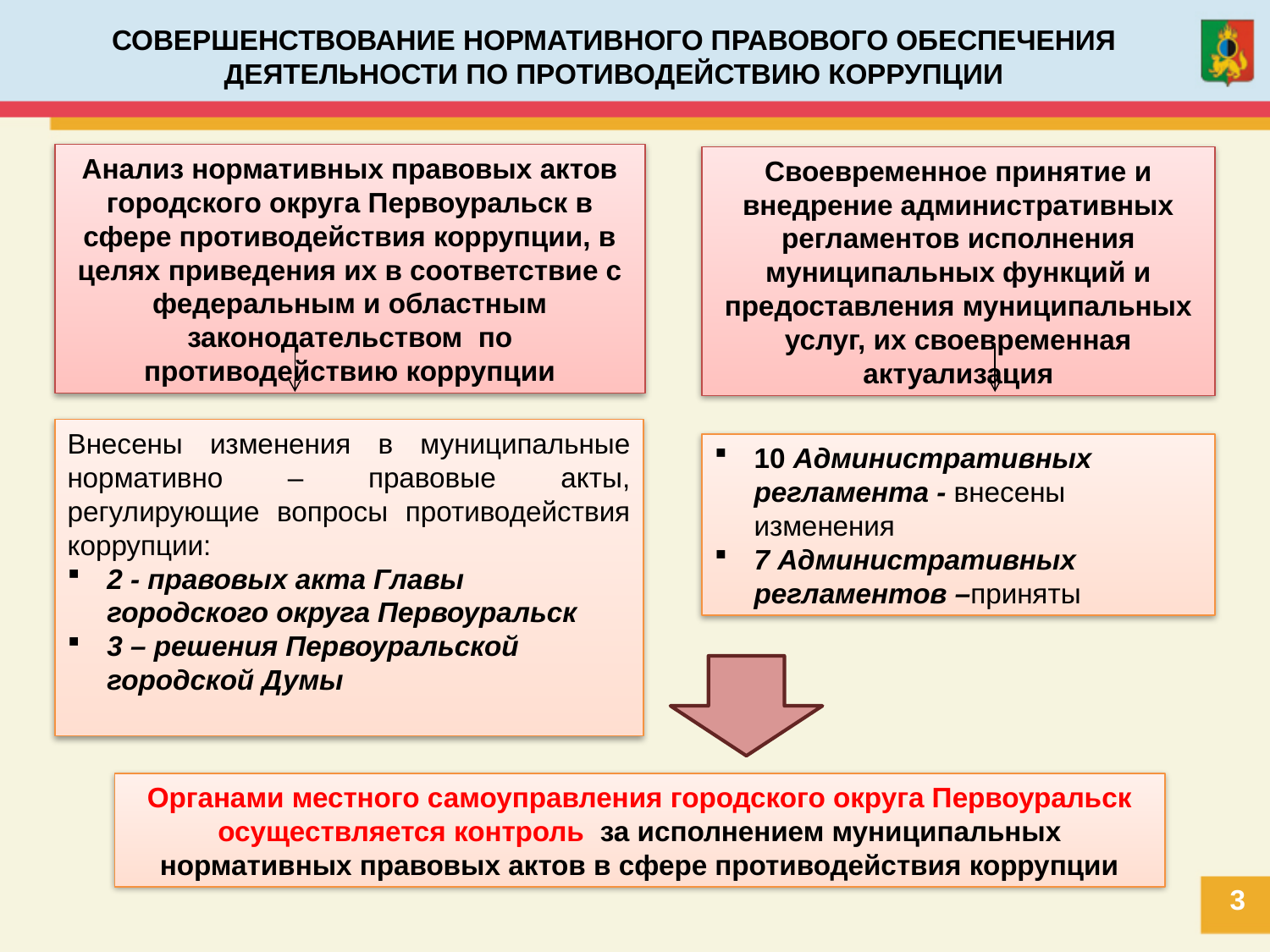

СОВЕРШЕНСТВОВАНИЕ НОРМАТИВНОГО ПРАВОВОГО ОБЕСПЕЧЕНИЯ ДЕЯТЕЛЬНОСТИ ПО ПРОТИВОДЕЙСТВИЮ КОРРУПЦИИ

Анализ нормативных правовых актов городского округа Первоуральск в сфере противодействия коррупции, в целях приведения их в соответствие с федеральным и областным законодательством  по противодействию коррупции
Своевременное принятие и внедрение административных регламентов исполнения муниципальных функций и предоставления муниципальных услуг, их своевременная актуализация
Внесены изменения в муниципальные нормативно – правовые акты, регулирующие вопросы противодействия коррупции:
2 - правовых акта Главы городского округа Первоуральск
3 – решения Первоуральской городской Думы

10 Административных регламента - внесены изменения
7 Административных регламентов –приняты

Органами местного самоуправления городского округа Первоуральск осуществляется контроль  за исполнением муниципальных нормативных правовых актов в сфере противодействия коррупции
3